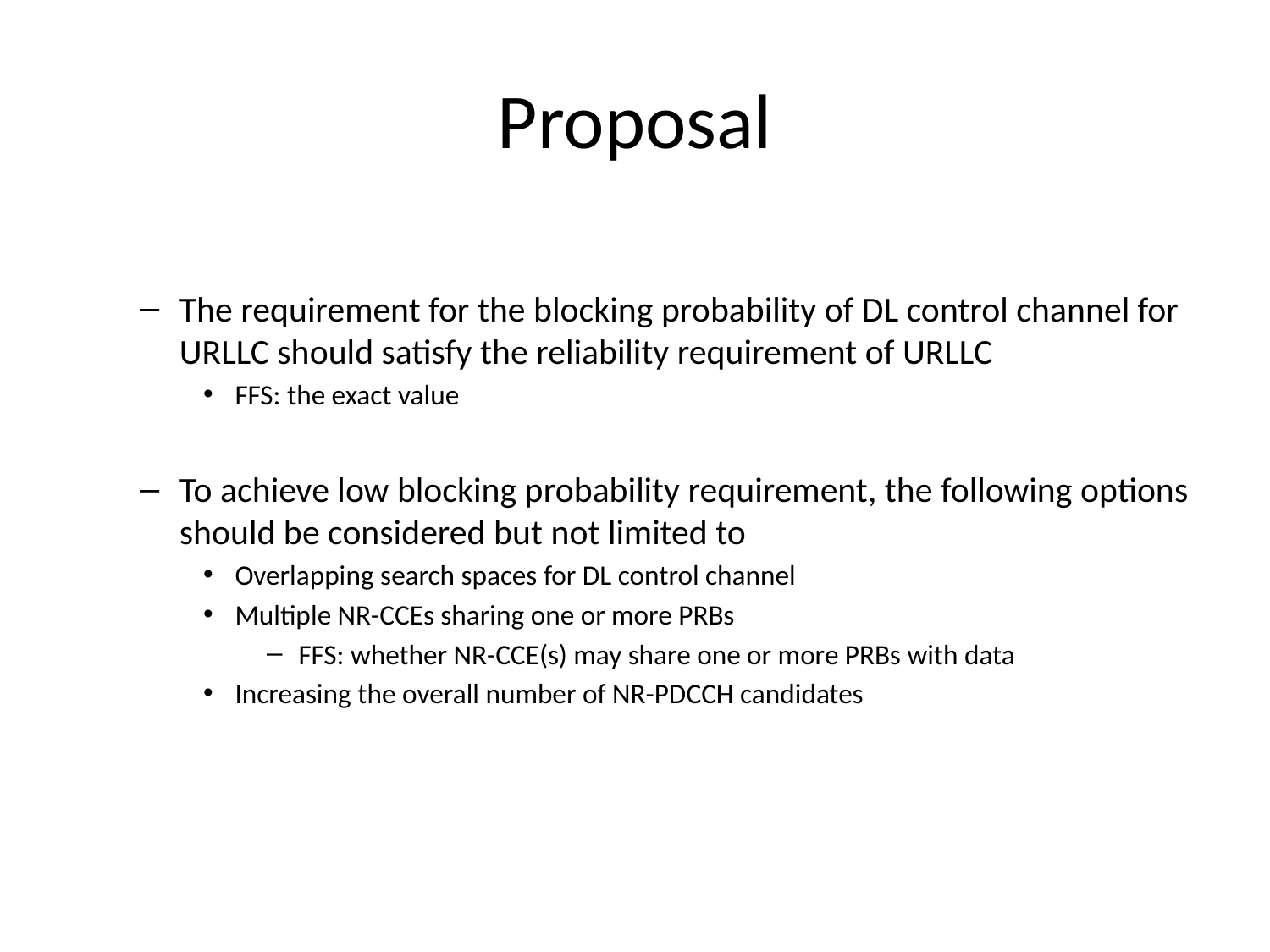

# Proposal

The requirement for the blocking probability of DL control channel for URLLC should satisfy the reliability requirement of URLLC
FFS: the exact value

To achieve low blocking probability requirement, the following options should be considered but not limited to
Overlapping search spaces for DL control channel
Multiple NR-CCEs sharing one or more PRBs
FFS: whether NR-CCE(s) may share one or more PRBs with data
Increasing the overall number of NR-PDCCH candidates